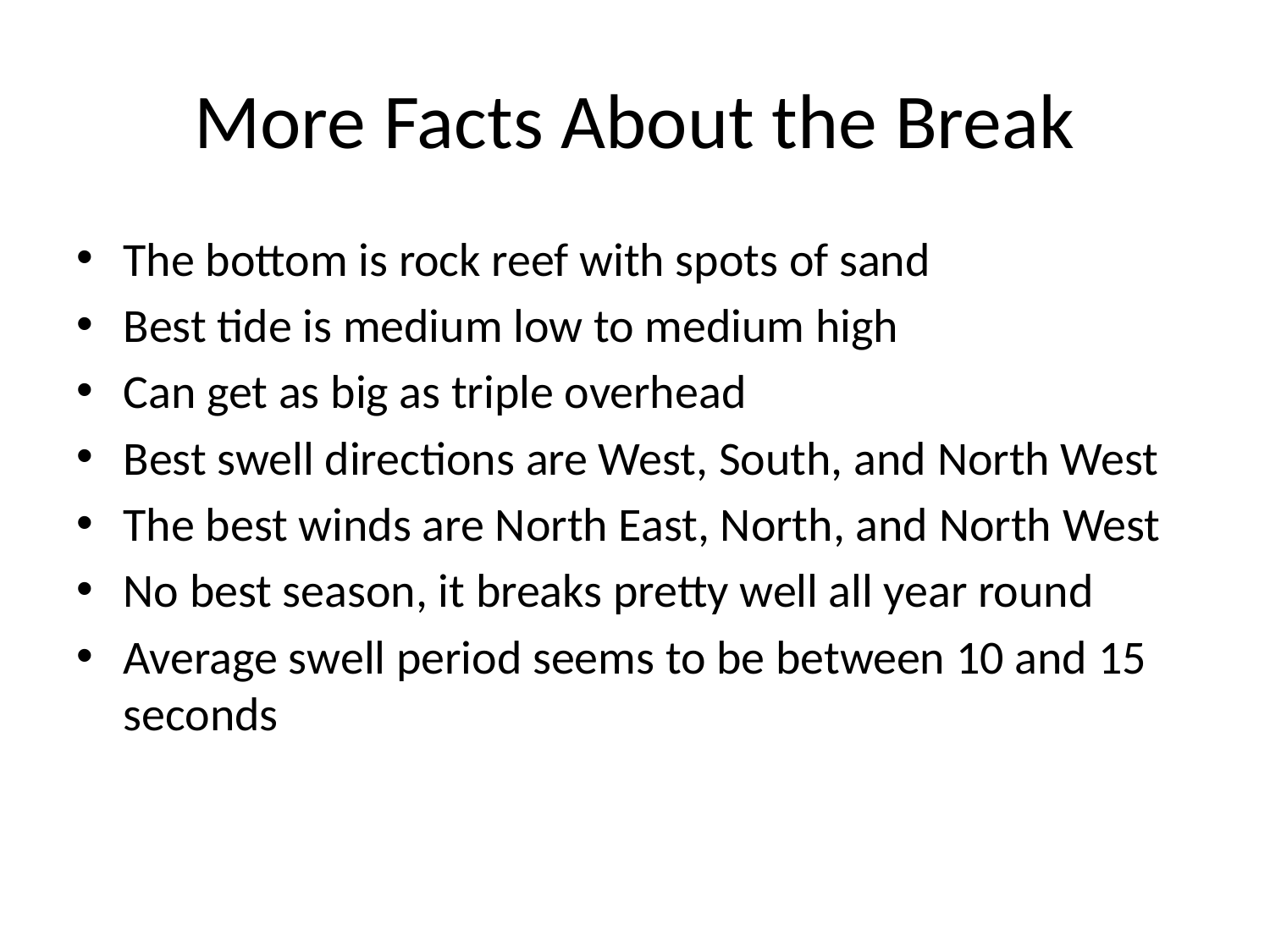

# More Facts About the Break
The bottom is rock reef with spots of sand
Best tide is medium low to medium high
Can get as big as triple overhead
Best swell directions are West, South, and North West
The best winds are North East, North, and North West
No best season, it breaks pretty well all year round
Average swell period seems to be between 10 and 15 seconds